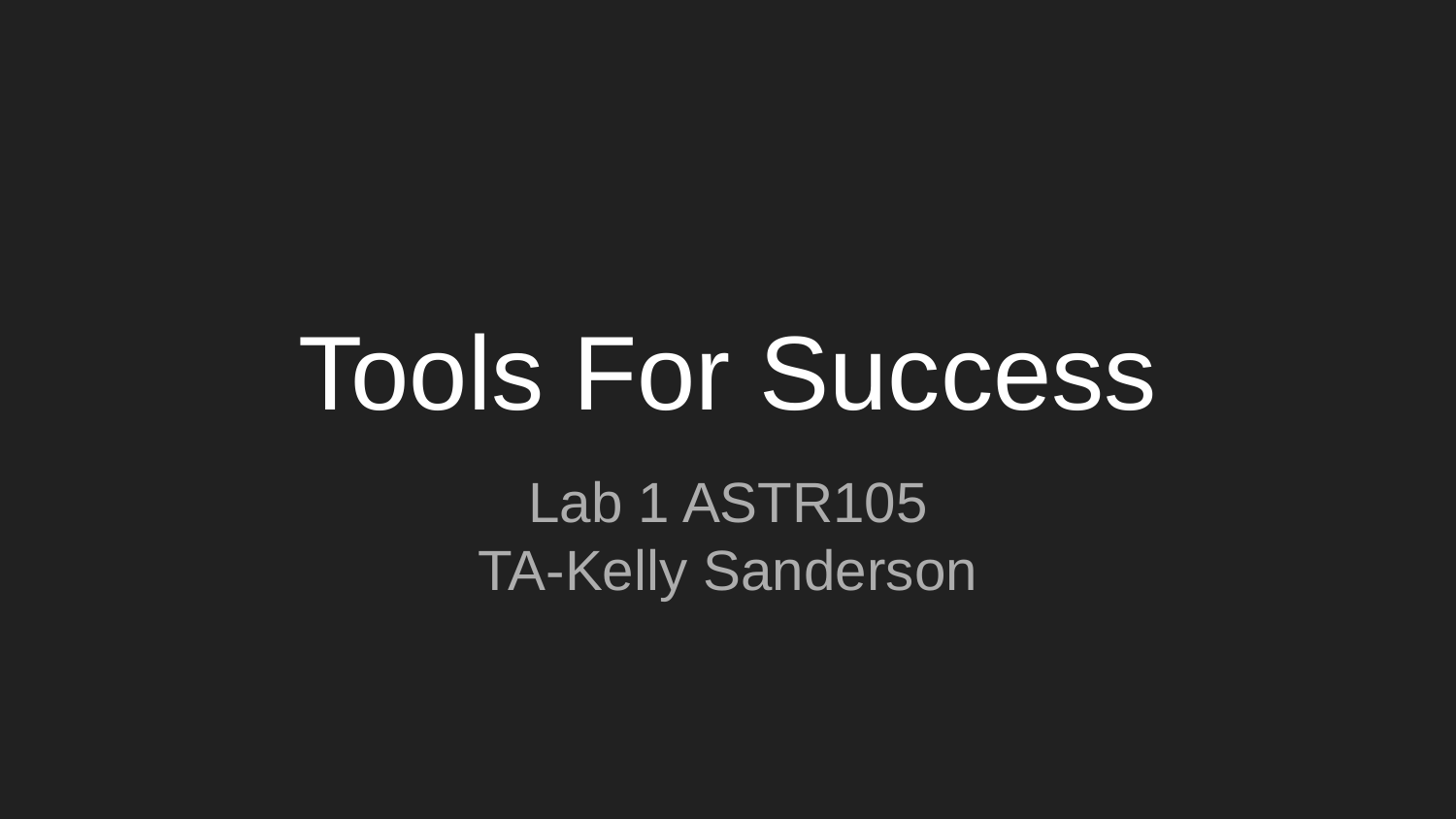

# Tools For Success
Lab 1 ASTR105
TA-Kelly Sanderson